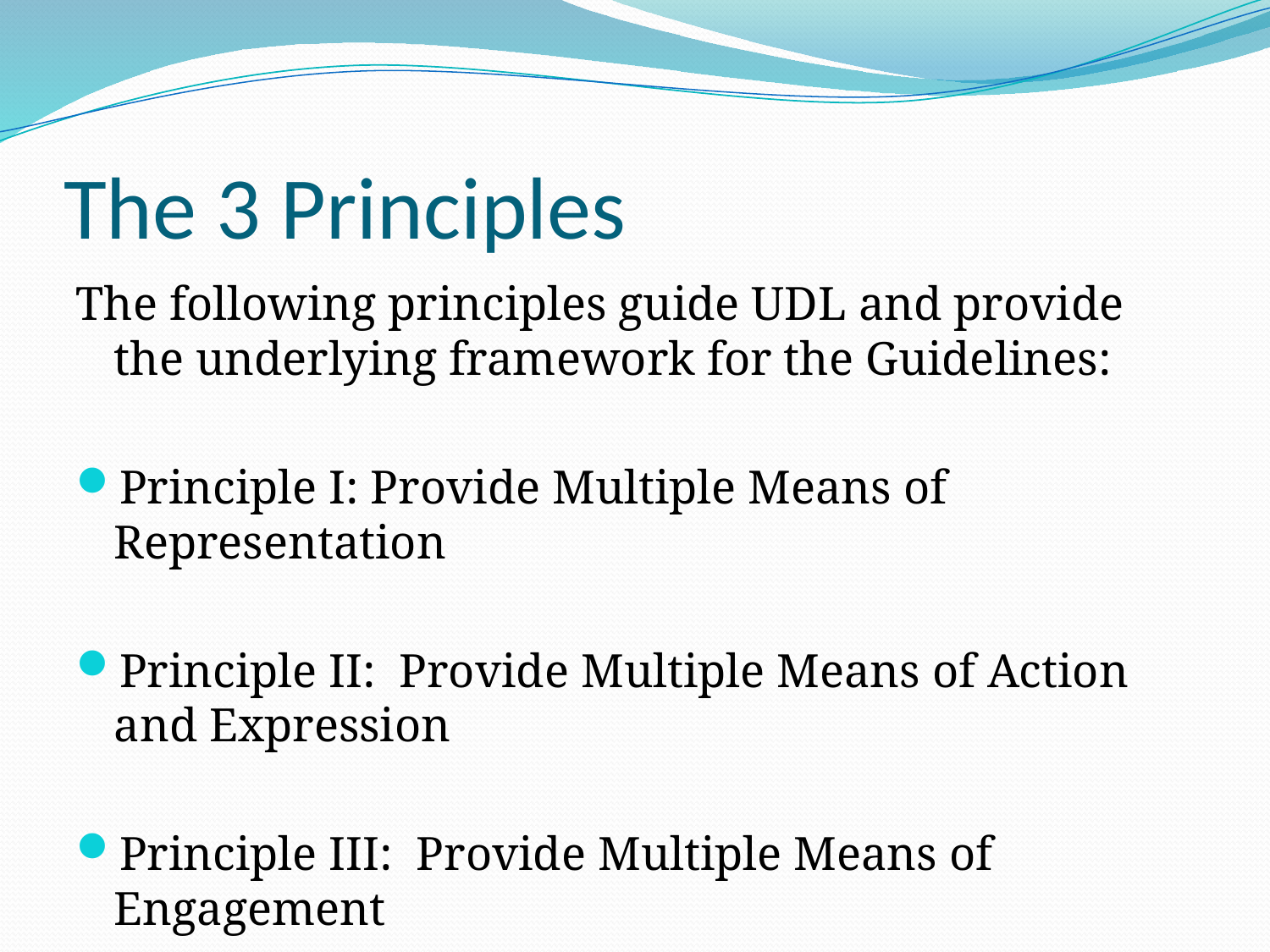

# The 3 Principles
The following principles guide UDL and provide the underlying framework for the Guidelines:

Principle I: Provide Multiple Means of Representation

Principle II:  Provide Multiple Means of Action and Expression

Principle III:  Provide Multiple Means of Engagement